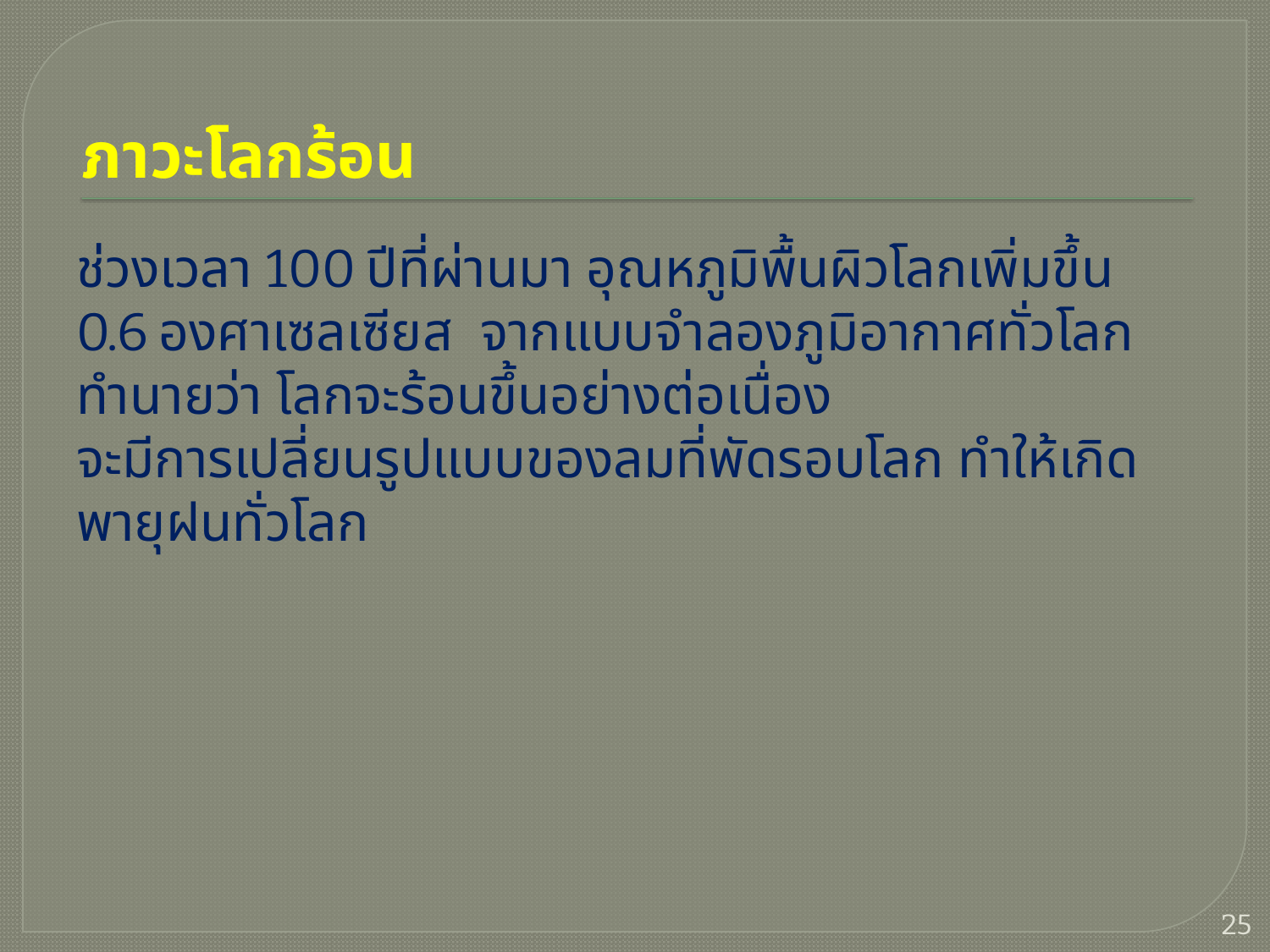

ภาวะโลกร้อน
ช่วงเวลา 100 ปีที่ผ่านมา อุณหภูมิพื้นผิวโลกเพิ่มขึ้น 0.6 องศาเซลเซียส  จากแบบจำลองภูมิอากาศทั่วโลกทำนายว่า โลกจะร้อนขึ้นอย่างต่อเนื่อง
จะมีการเปลี่ยนรูปแบบของลมที่พัดรอบโลก ทำให้เกิดพายุฝนทั่วโลก
25